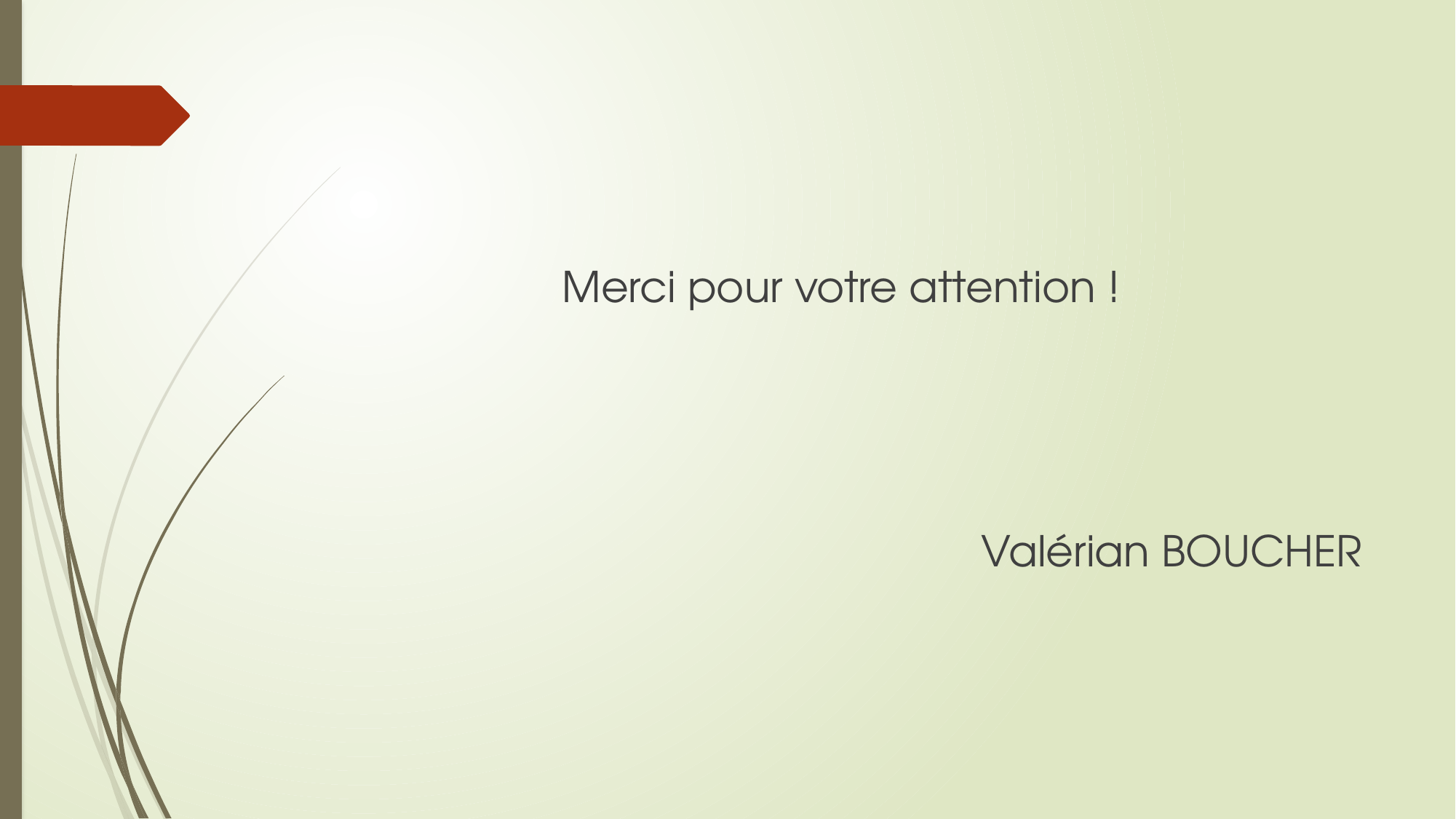

Merci pour votre attention !

Valérian BOUCHER